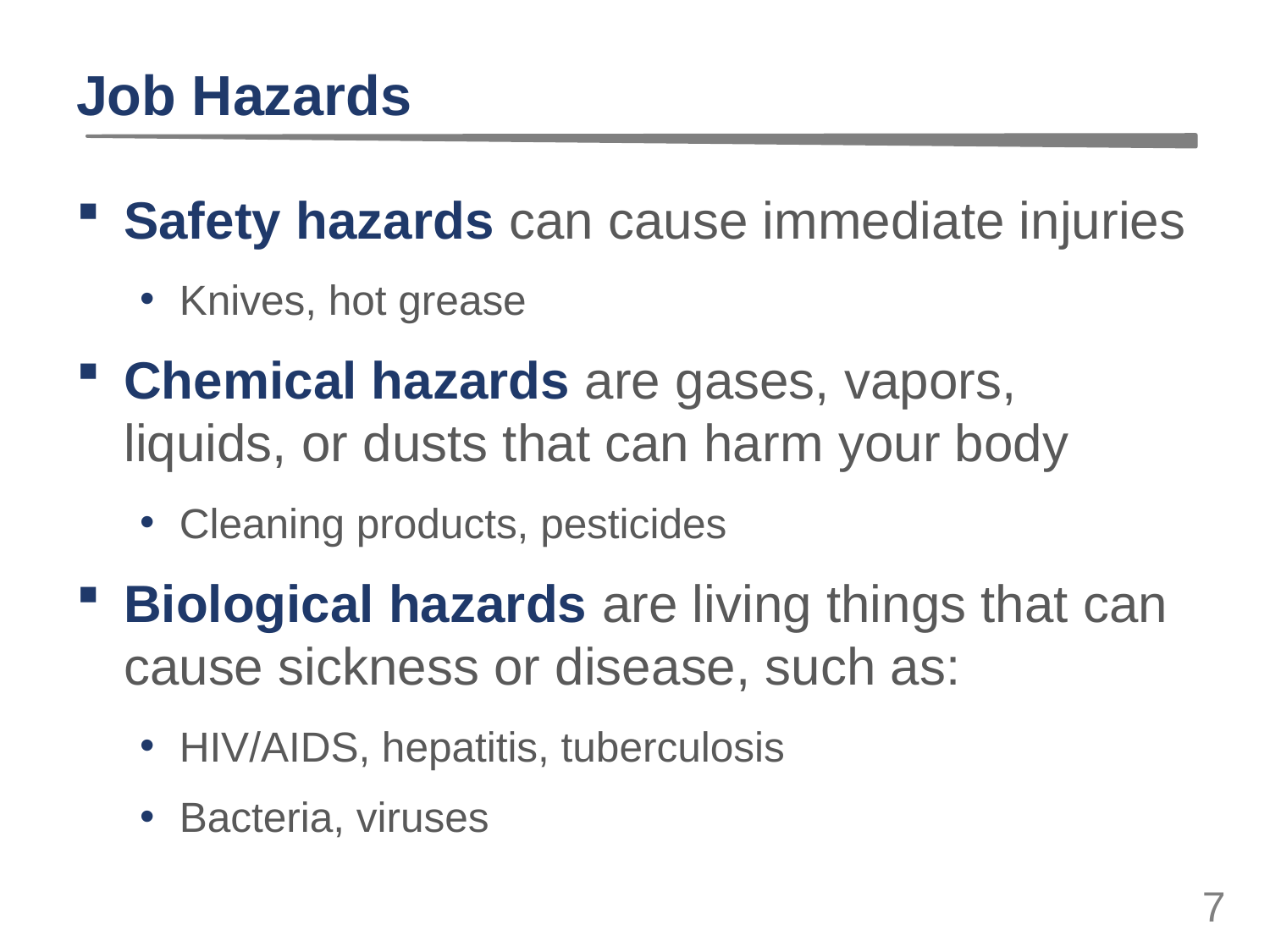

# Job Hazards

Safety hazards can cause immediate injuries
Knives, hot grease
Chemical hazards are gases, vapors, liquids, or dusts that can harm your body
Cleaning products, pesticides
Biological hazards are living things that can cause sickness or disease, such as:
HIV/AIDS, hepatitis, tuberculosis
Bacteria, viruses

7